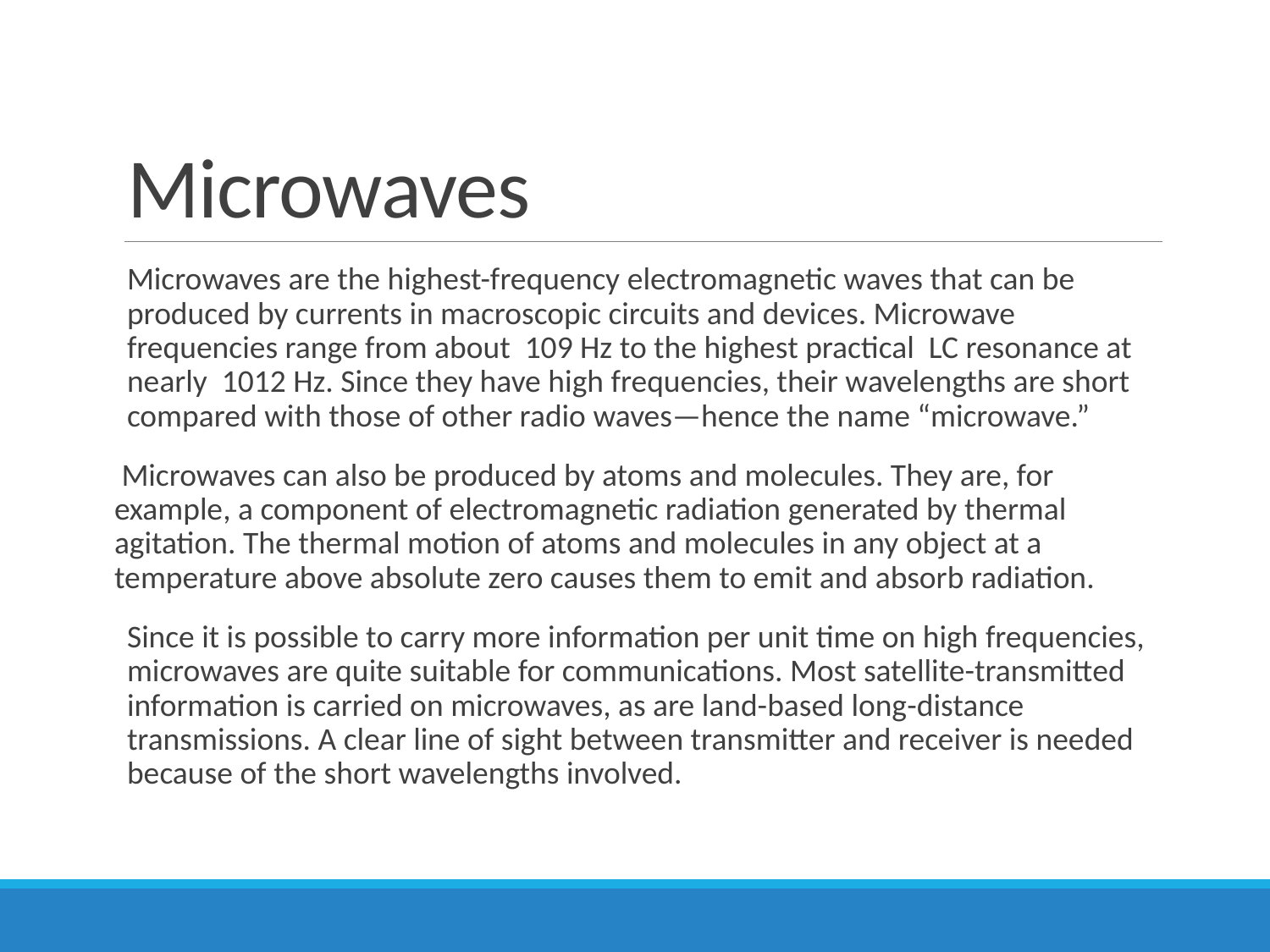

# Microwaves
Microwaves are the highest-frequency electromagnetic waves that can be produced by currents in macroscopic circuits and devices. Microwave frequencies range from about  109 Hz to the highest practical  LC resonance at nearly  1012 Hz. Since they have high frequencies, their wavelengths are short compared with those of other radio waves—hence the name “microwave.”
 Microwaves can also be produced by atoms and molecules. They are, for   example, a component of electromagnetic radiation generated by thermal   agitation. The thermal motion of atoms and molecules in any object at a temperature above absolute zero causes them to emit and absorb radiation.
Since it is possible to carry more information per unit time on high frequencies, microwaves are quite suitable for communications. Most satellite-transmitted information is carried on microwaves, as are land-based long-distance transmissions. A clear line of sight between transmitter and receiver is needed because of the short wavelengths involved.